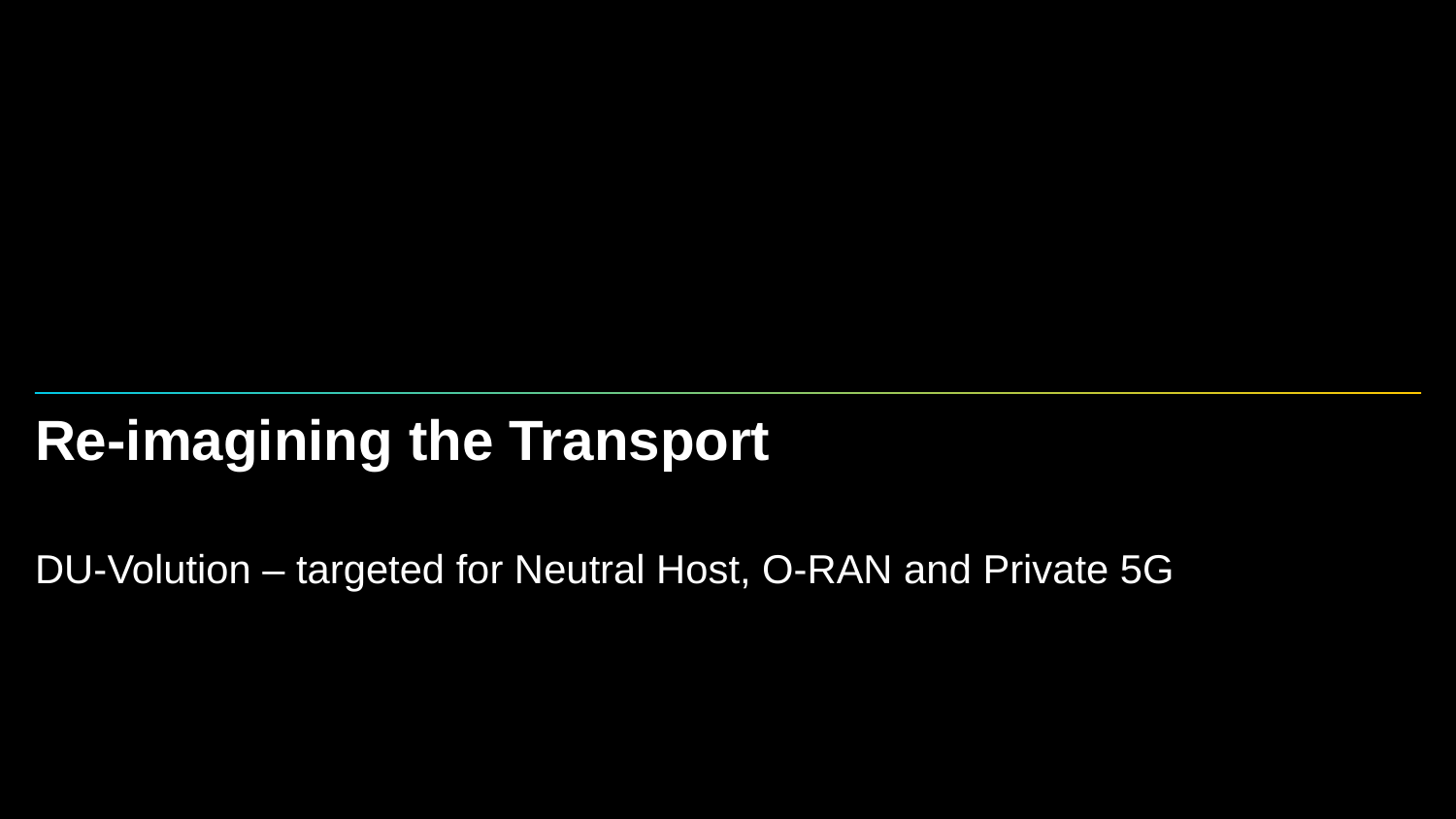

# Re-imagining the Transport
DU-Volution – targeted for Neutral Host, O-RAN and Private 5G